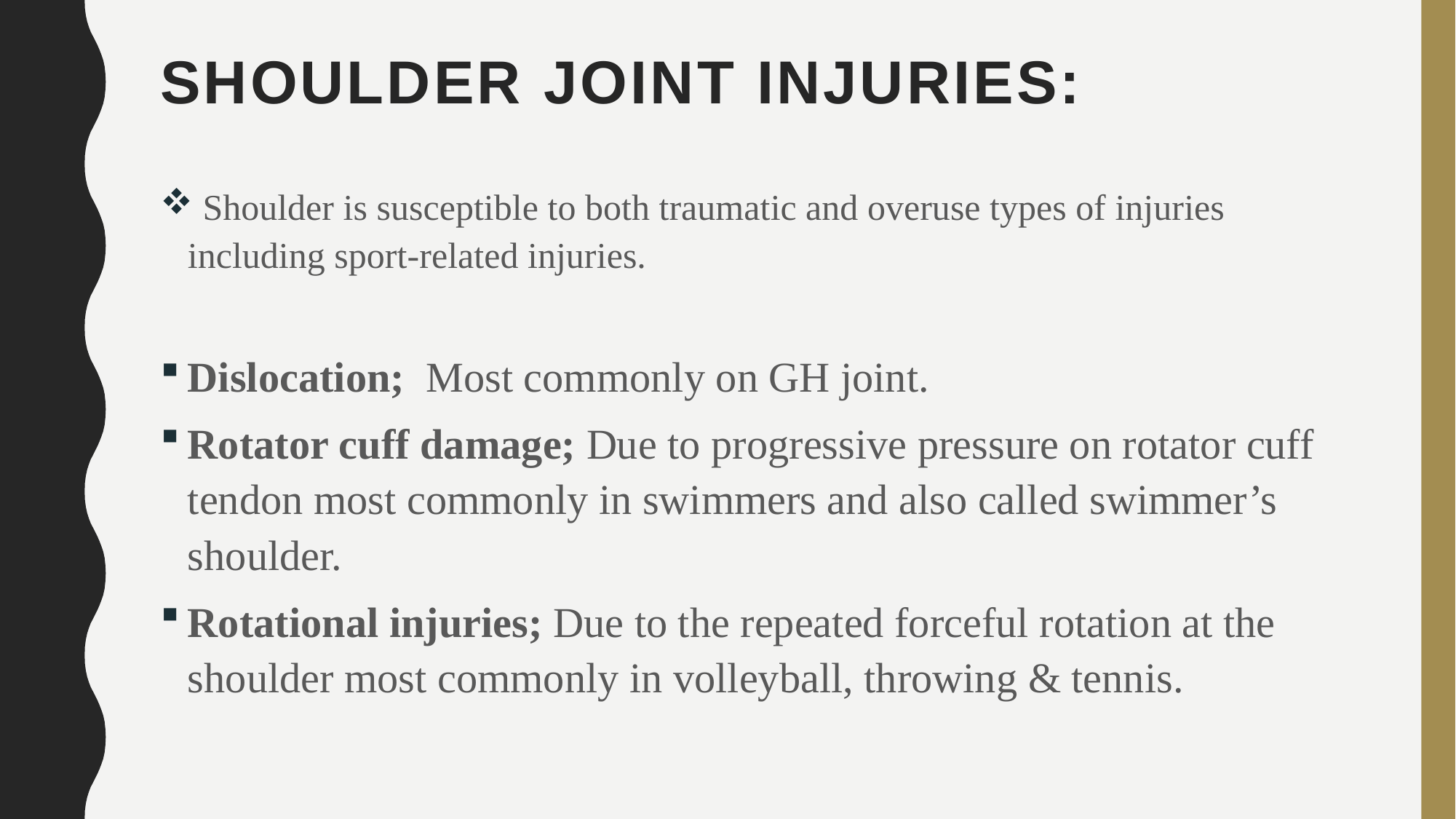

# Shoulder joint injuries:
 Shoulder is susceptible to both traumatic and overuse types of injuries including sport-related injuries.

Dislocation;  Most commonly on GH joint.
Rotator cuff damage; Due to progressive pressure on rotator cuff tendon most commonly in swimmers and also called swimmer’s shoulder.
Rotational injuries; Due to the repeated forceful rotation at the shoulder most commonly in volleyball, throwing & tennis.